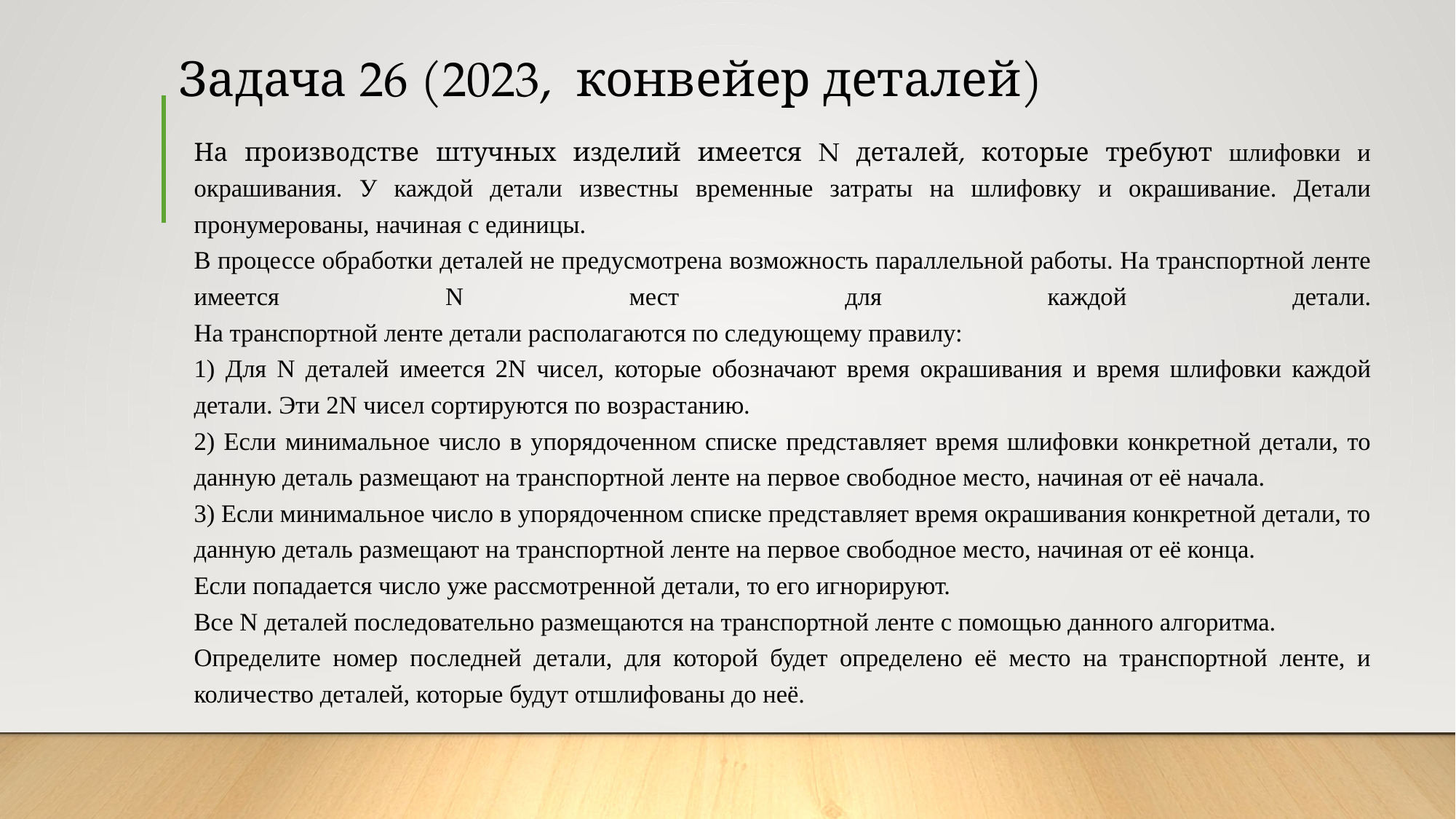

# Задача 26 (2023,  конвейер деталей)
На производстве штучных изделий имеется N деталей, которые требуют шлифовки и окрашивания. У каждой детали известны временные затраты на шлифовку и окрашивание. Детали пронумерованы, начиная с единицы.
В процессе обработки деталей не предусмотрена возможность параллельной работы. На транспортной ленте имеется N мест для каждой детали.
На транспортной ленте детали располагаются по следующему правилу:
1) Для N деталей имеется 2N чисел, которые обозначают время окрашивания и время шлифовки каждой детали. Эти 2N чисел сортируются по возрастанию.
2) Если минимальное число в упорядоченном списке представляет время шлифовки конкретной детали, то данную деталь размещают на транспортной ленте на первое свободное место, начиная от её начала.
3) Если минимальное число в упорядоченном списке представляет время окрашивания конкретной детали, то данную деталь размещают на транспортной ленте на первое свободное место, начиная от её конца.
Если попадается число уже рассмотренной детали, то его игнорируют.
Все N деталей последовательно размещаются на транспортной ленте с помощью данного алгоритма.
Определите номер последней детали, для которой будет определено её место на транспортной ленте, и количество деталей, которые будут отшлифованы до неё.